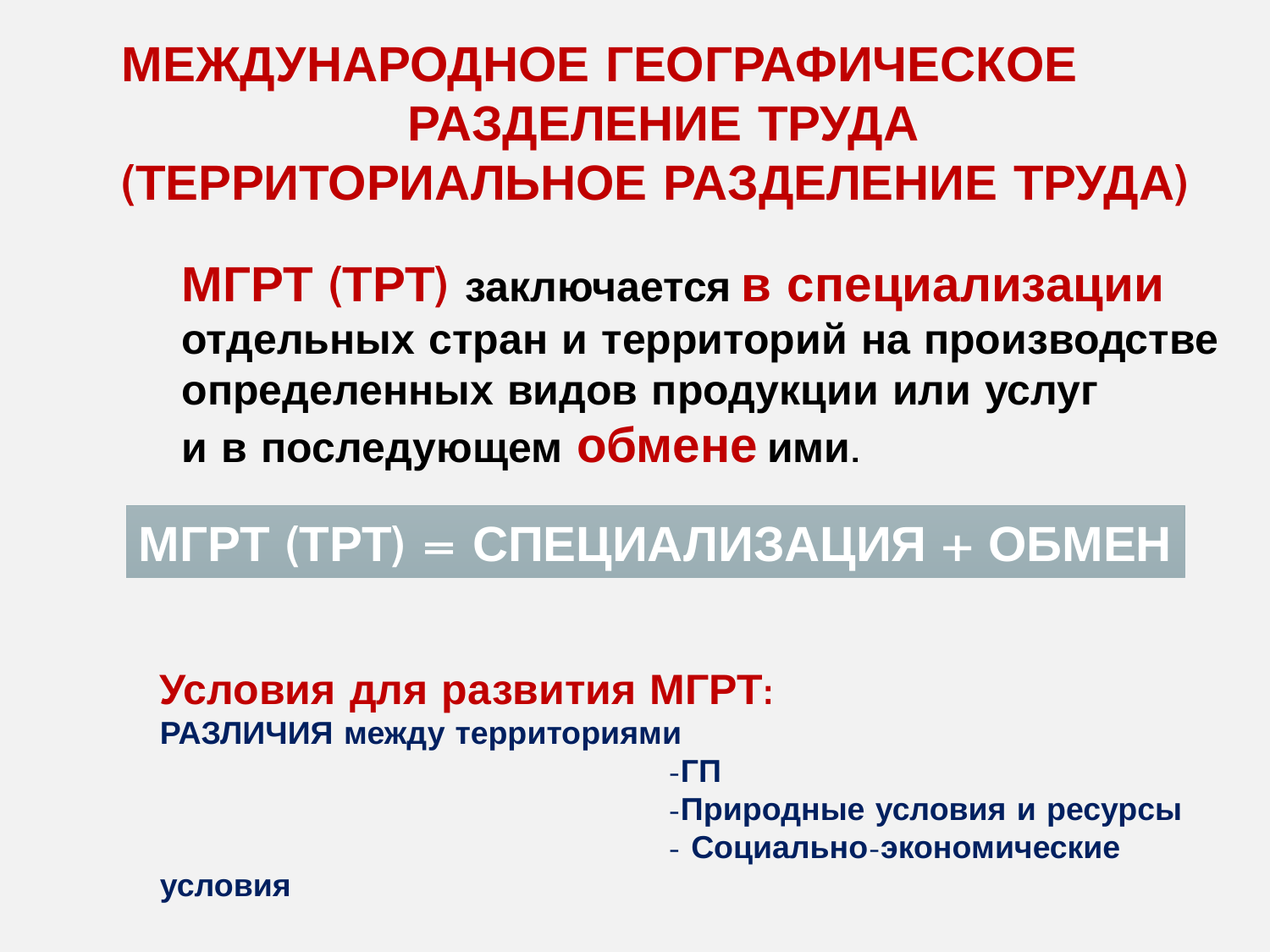

МЕЖДУНАРОДНОЕ ГЕОГРАФИЧЕСКОЕ
 РАЗДЕЛЕНИЕ ТРУДА
(ТЕРРИТОРИАЛЬНОЕ РАЗДЕЛЕНИЕ ТРУДА)
МГРТ (ТРТ) заключается в специализации
отдельных стран и территорий на производстве
определенных видов продукции или услуг
и в последующем обмене ими.
МГРТ (ТРТ) = СПЕЦИАЛИЗАЦИЯ + ОБМЕН
Условия для развития МГРТ:
РАЗЛИЧИЯ между территориями
                                                 -ГП
                                                 -Природные условия и ресурсы
                                                 - Социально-экономические условия